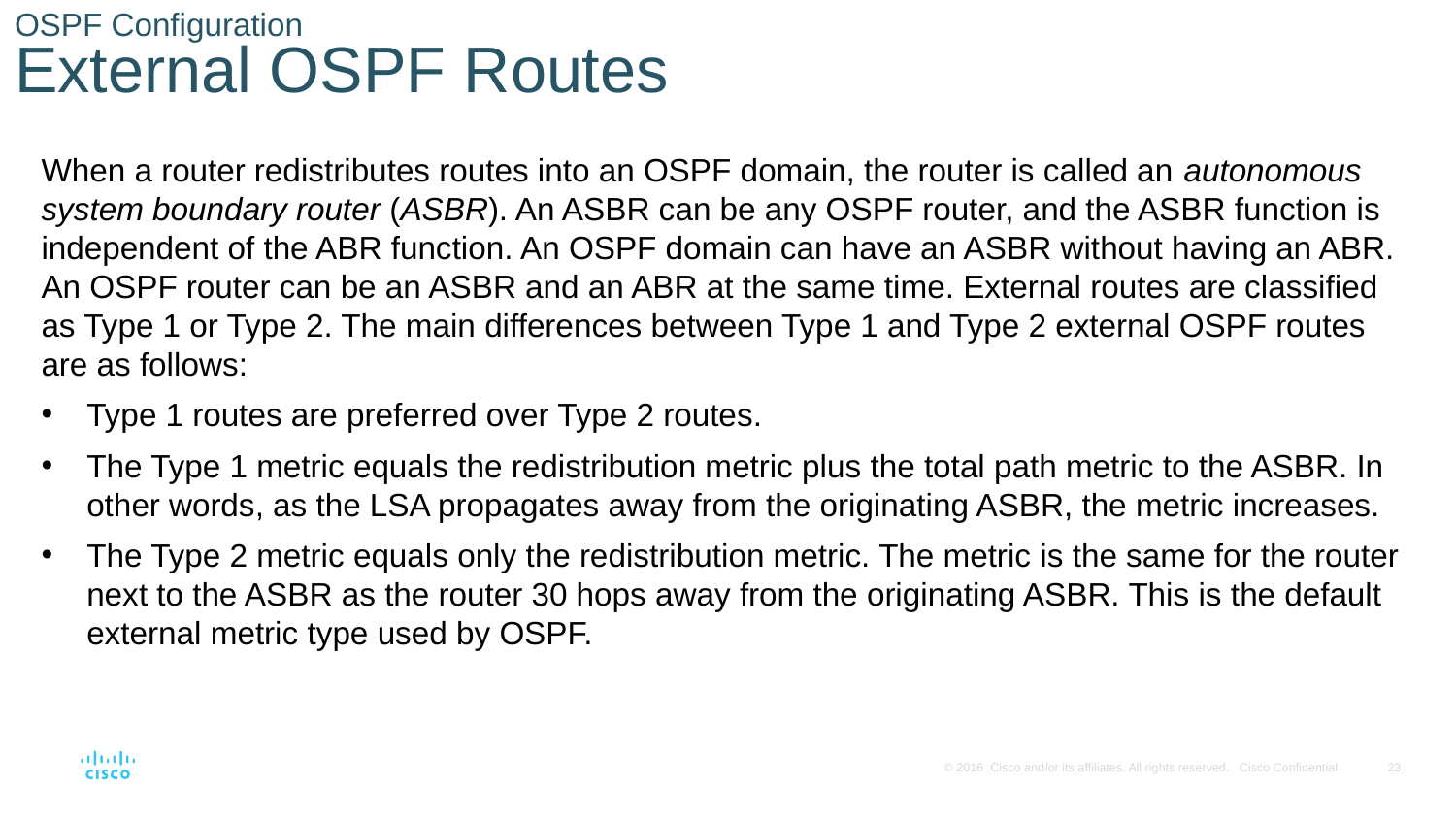

# OSPF Configuration External OSPF Routes
When a router redistributes routes into an OSPF domain, the router is called an autonomous system boundary router (ASBR). An ASBR can be any OSPF router, and the ASBR function is independent of the ABR function. An OSPF domain can have an ASBR without having an ABR. An OSPF router can be an ASBR and an ABR at the same time. External routes are classified as Type 1 or Type 2. The main differences between Type 1 and Type 2 external OSPF routes are as follows:
Type 1 routes are preferred over Type 2 routes.
The Type 1 metric equals the redistribution metric plus the total path metric to the ASBR. In other words, as the LSA propagates away from the originating ASBR, the metric increases.
The Type 2 metric equals only the redistribution metric. The metric is the same for the router next to the ASBR as the router 30 hops away from the originating ASBR. This is the default external metric type used by OSPF.